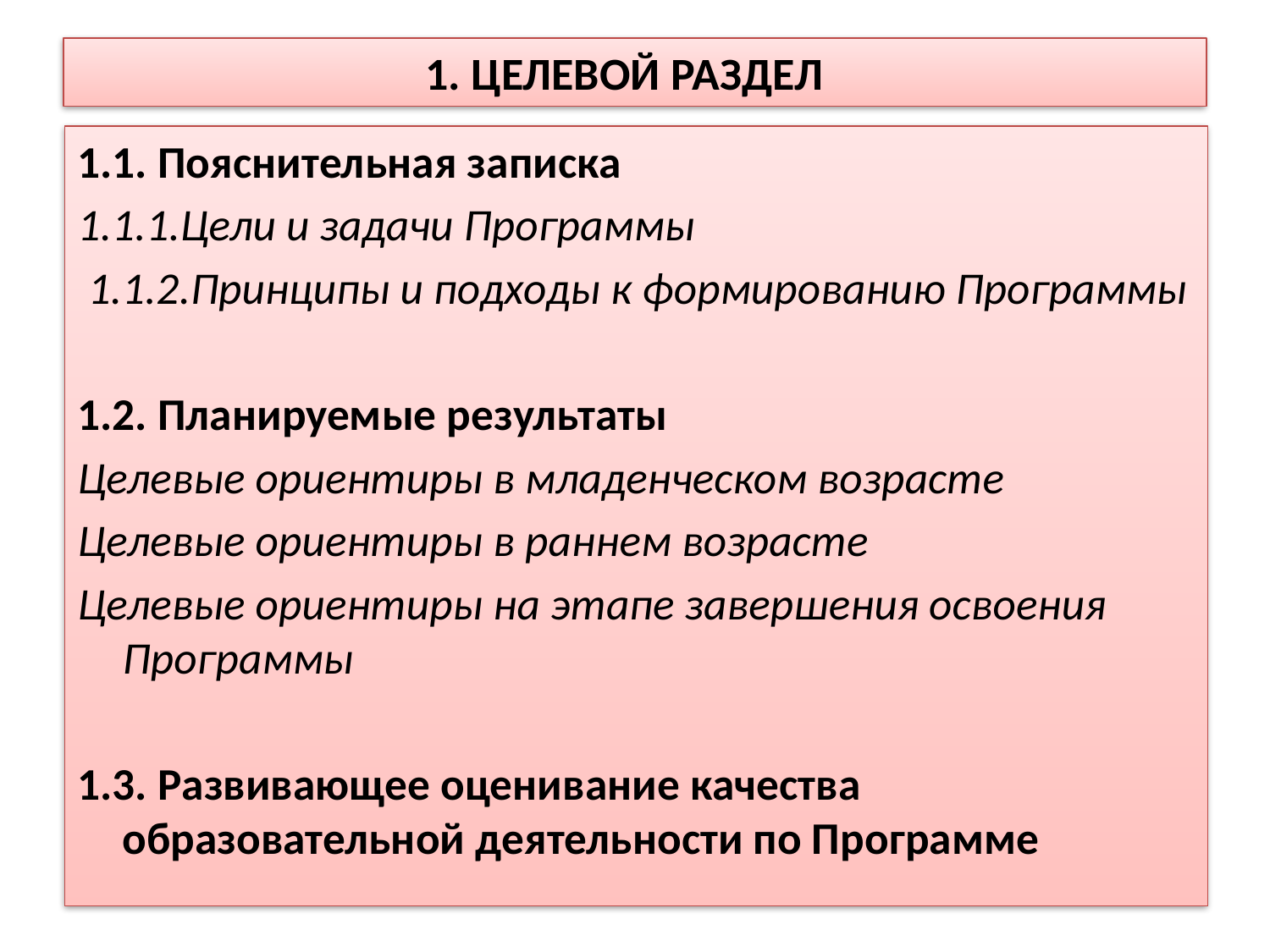

# 1. ЦЕЛЕВОЙ РАЗДЕЛ
1.1. Пояснительная записка
1.1.1.Цели и задачи Программы
 1.1.2.Принципы и подходы к формированию Программы

1.2. Планируемые результаты
Целевые ориентиры в младенческом возрасте
Целевые ориентиры в раннем возрасте
Целевые ориентиры на этапе завершения освоения Программы

1.3. Развивающее оценивание качества образовательной деятельности по Программе